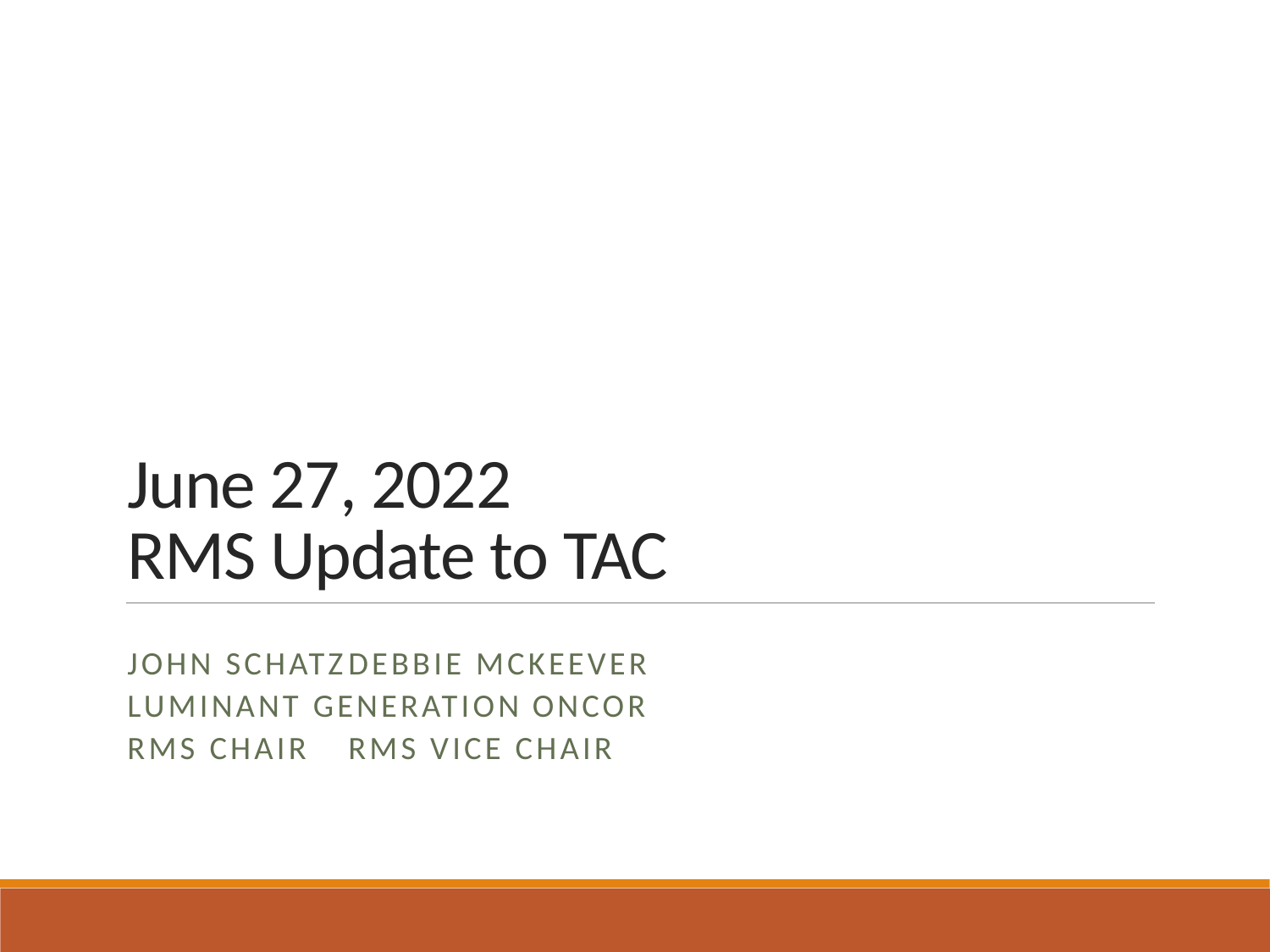

# June 27, 2022 RMS Update to TAC

JOHN SCHATZ				Debbie Mckeever
Luminant Generation			Oncor
RMS Chair				RMS Vice Chair